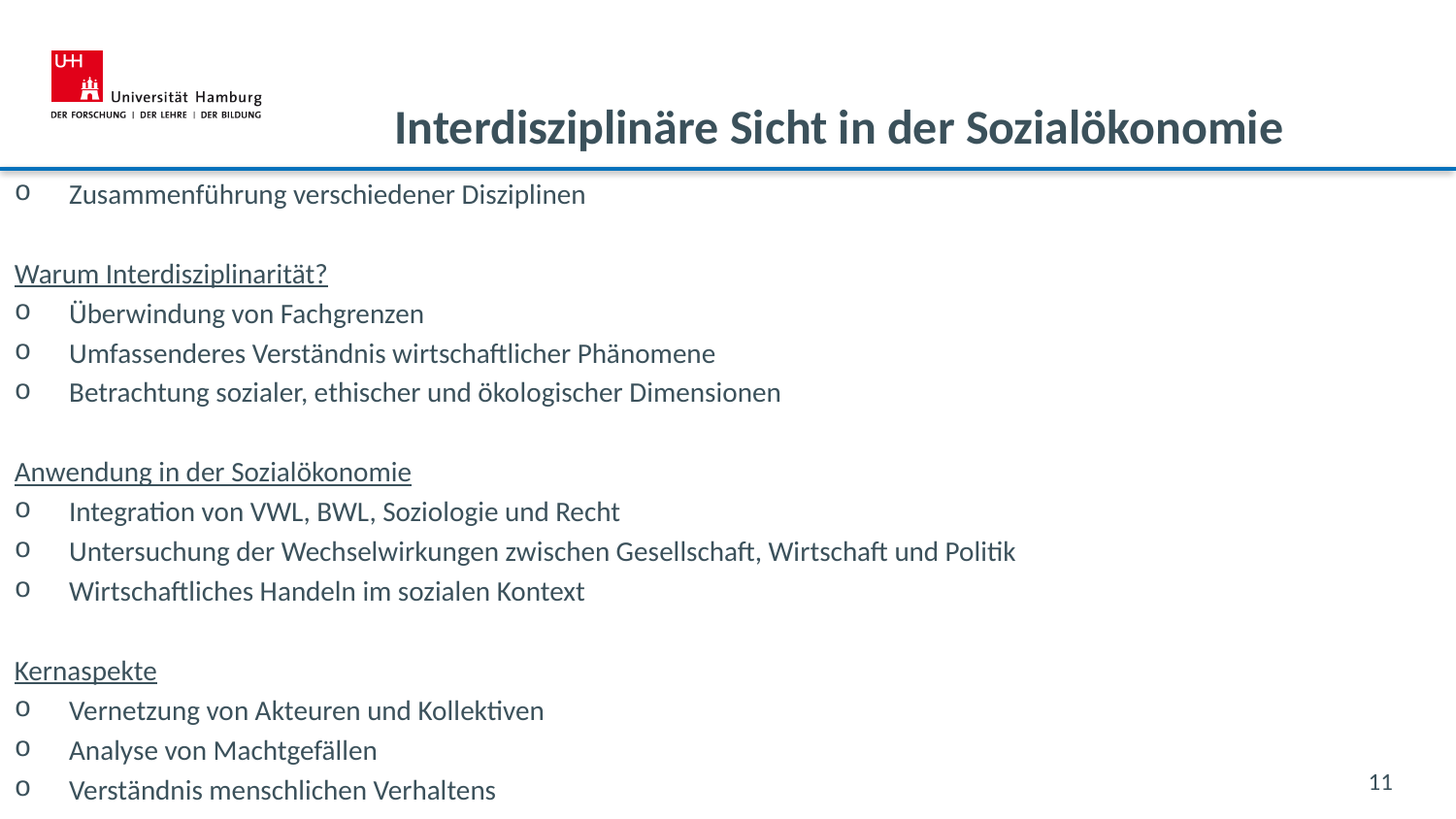

# Interdisziplinäre Sicht in der Sozialökonomie
Zusammenführung verschiedener Disziplinen

Warum Interdisziplinarität?
Überwindung von Fachgrenzen
Umfassenderes Verständnis wirtschaftlicher Phänomene
Betrachtung sozialer, ethischer und ökologischer Dimensionen

Anwendung in der Sozialökonomie
Integration von VWL, BWL, Soziologie und Recht
Untersuchung der Wechselwirkungen zwischen Gesellschaft, Wirtschaft und Politik
Wirtschaftliches Handeln im sozialen Kontext

Kernaspekte
Vernetzung von Akteuren und Kollektiven
Analyse von Machtgefällen
Verständnis menschlichen Verhaltens
11